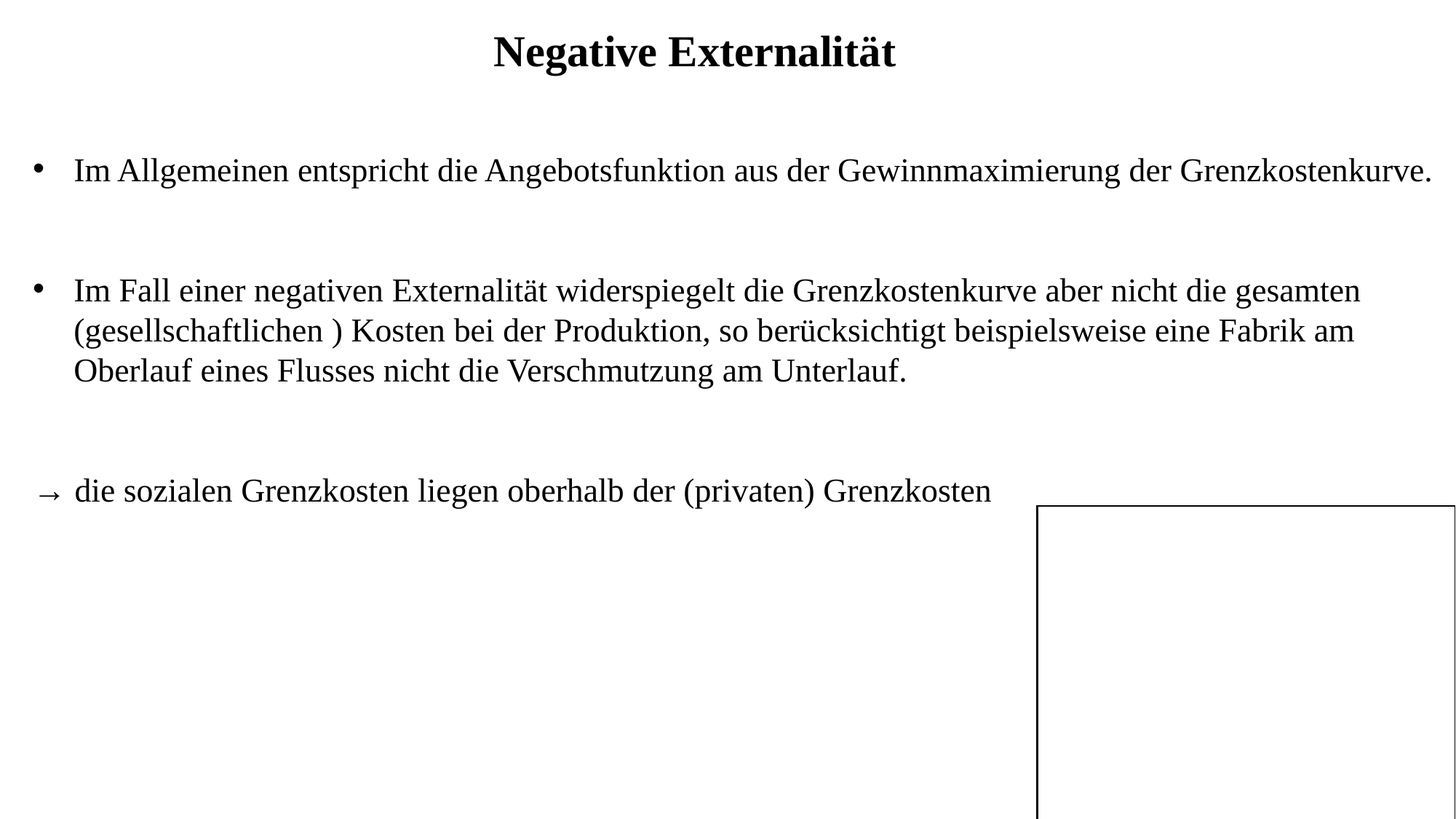

Negative Externalität
Im Allgemeinen entspricht die Angebotsfunktion aus der Gewinnmaximierung der Grenzkostenkurve.

Im Fall einer negativen Externalität widerspiegelt die Grenzkostenkurve aber nicht die gesamten (gesellschaftlichen ) Kosten bei der Produktion, so berücksichtigt beispielsweise eine Fabrik am Oberlauf eines Flusses nicht die Verschmutzung am Unterlauf.

→ die sozialen Grenzkosten liegen oberhalb der (privaten) Grenzkosten